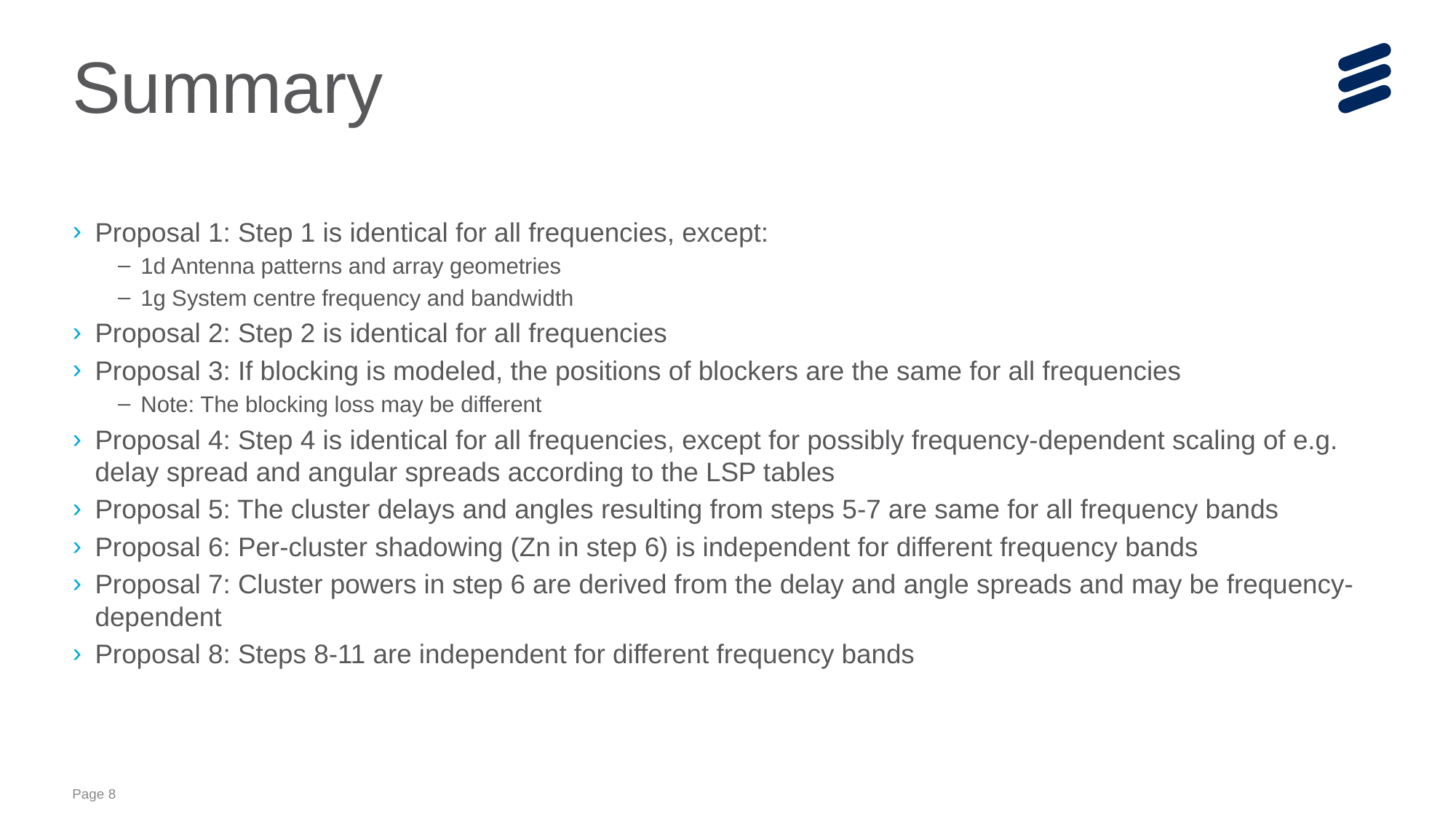

# Summary
Proposal 1: Step 1 is identical for all frequencies, except:
1d Antenna patterns and array geometries
1g System centre frequency and bandwidth
Proposal 2: Step 2 is identical for all frequencies
Proposal 3: If blocking is modeled, the positions of blockers are the same for all frequencies
Note: The blocking loss may be different
Proposal 4: Step 4 is identical for all frequencies, except for possibly frequency-dependent scaling of e.g. delay spread and angular spreads according to the LSP tables
Proposal 5: The cluster delays and angles resulting from steps 5-7 are same for all frequency bands
Proposal 6: Per-cluster shadowing (Zn in step 6) is independent for different frequency bands
Proposal 7: Cluster powers in step 6 are derived from the delay and angle spreads and may be frequency-dependent
Proposal 8: Steps 8-11 are independent for different frequency bands